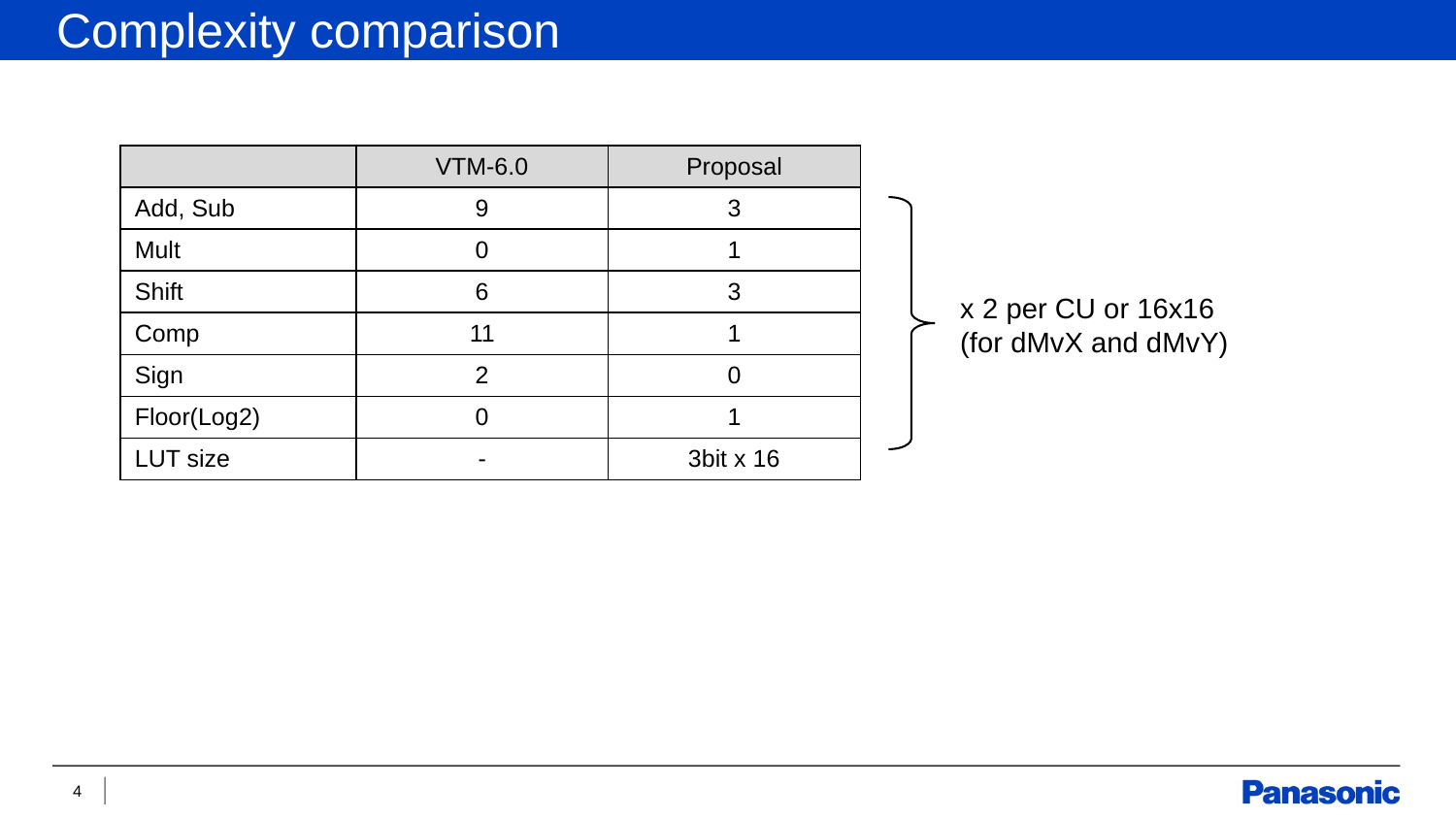

Complexity comparison
|  | VTM-6.0 | Proposal |
| --- | --- | --- |
| Add, Sub | 9 | 3 |
| Mult | 0 | 1 |
| Shift | 6 | 3 |
| Comp | 11 | 1 |
| Sign | 2 | 0 |
| Floor(Log2) | 0 | 1 |
| LUT size | - | 3bit x 16 |

x 2 per CU or 16x16
(for dMvX and dMvY)